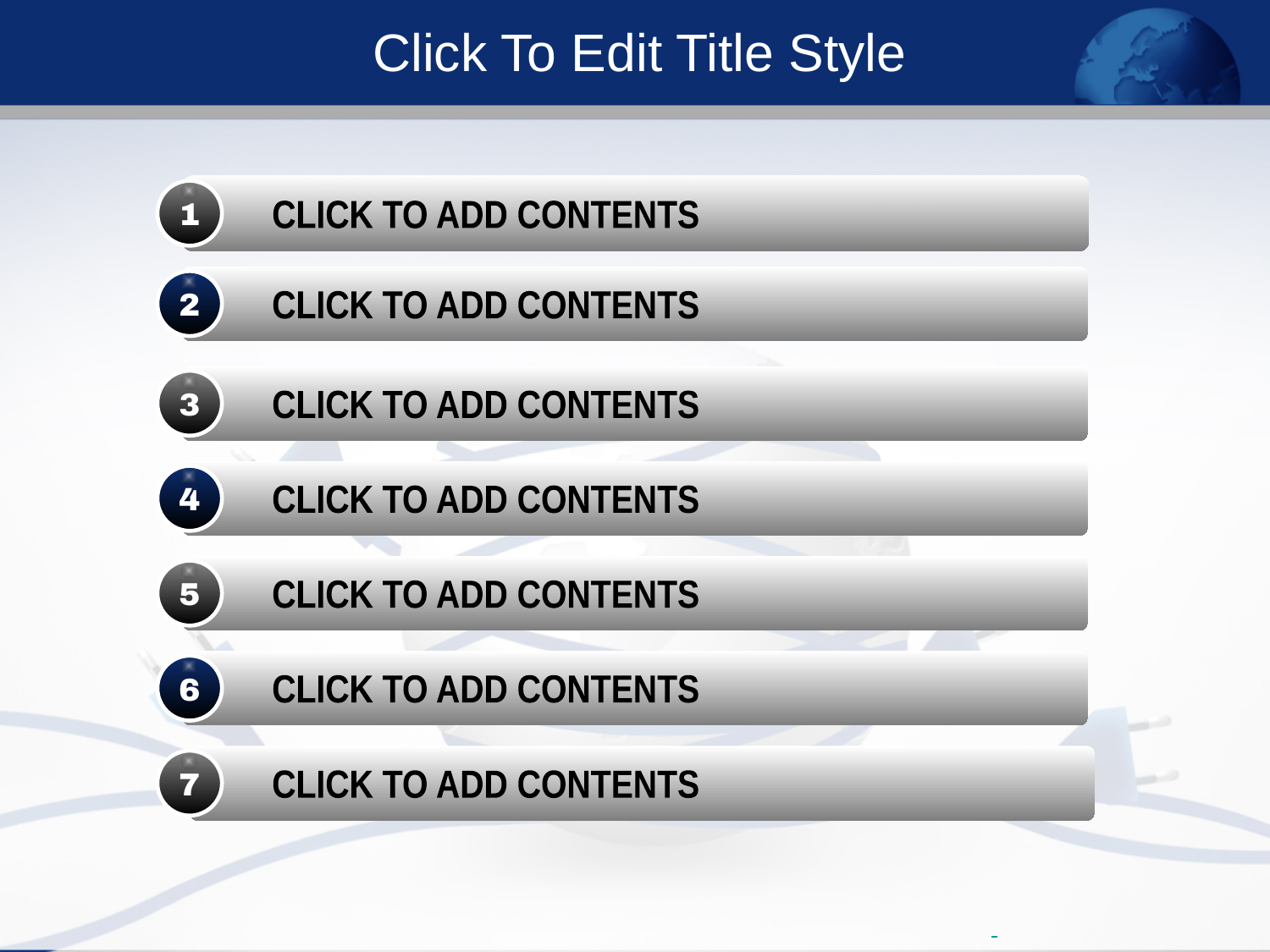

Click To Edit Title Style

1

CLICK TO ADD CONTENTS

2

CLICK TO ADD CONTENTS

3

CLICK TO ADD CONTENTS

4

CLICK TO ADD CONTENTS

5

CLICK TO ADD CONTENTS

6

CLICK TO ADD CONTENTS

7

CLICK TO ADD CONTENTS